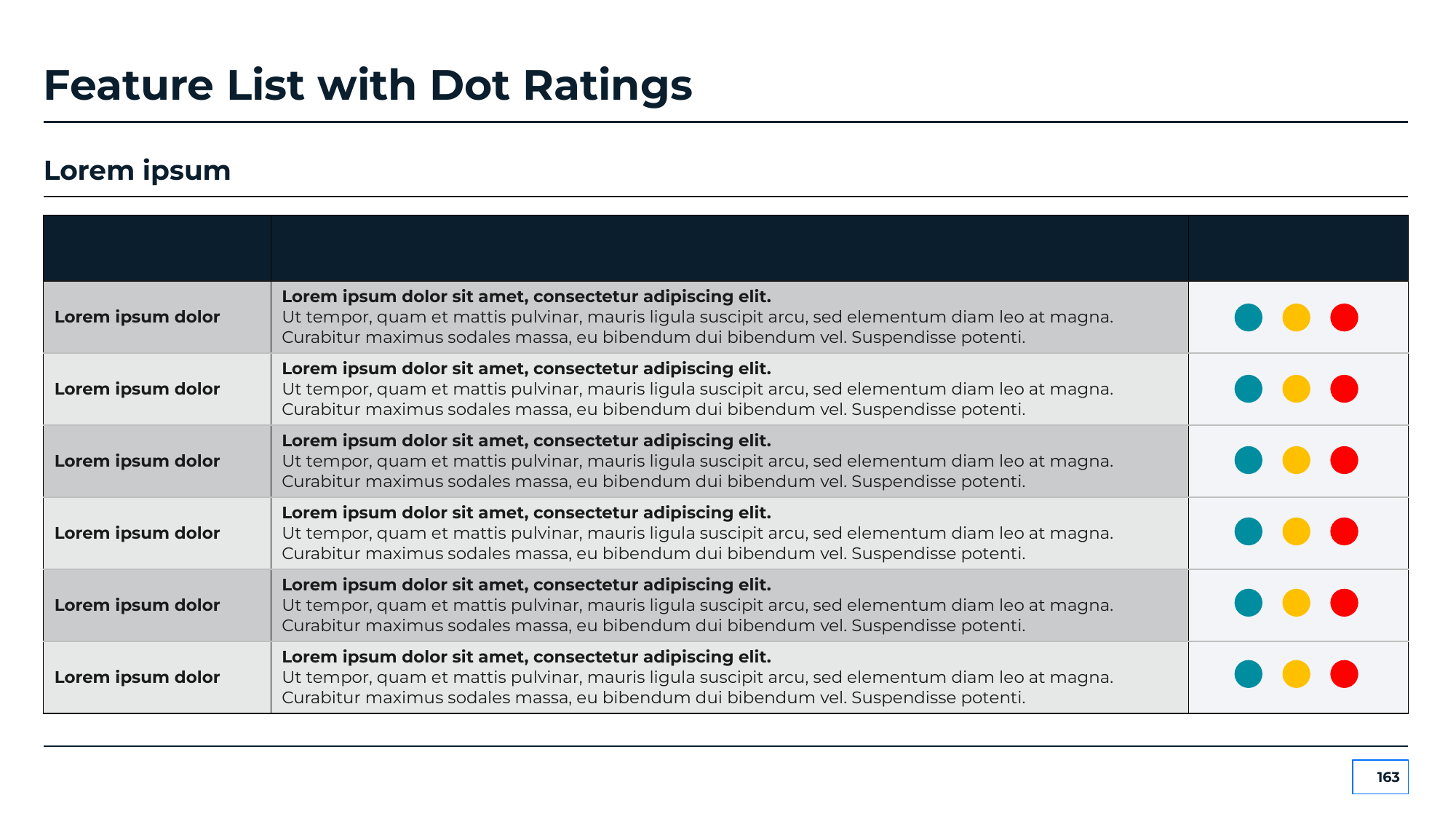

# Feature List with Dot Ratings
Lorem ipsum
| Lorem ipsum dolor | Lorem ipsum dolor | Lorem ipsum dolor |
| --- | --- | --- |
| Lorem ipsum dolor | Lorem ipsum dolor sit amet, consectetur adipiscing elit. Ut tempor, quam et mattis pulvinar, mauris ligula suscipit arcu, sed elementum diam leo at magna. Curabitur maximus sodales massa, eu bibendum dui bibendum vel. Suspendisse potenti. |  |
| Lorem ipsum dolor | Lorem ipsum dolor sit amet, consectetur adipiscing elit. Ut tempor, quam et mattis pulvinar, mauris ligula suscipit arcu, sed elementum diam leo at magna. Curabitur maximus sodales massa, eu bibendum dui bibendum vel. Suspendisse potenti. |  |
| Lorem ipsum dolor | Lorem ipsum dolor sit amet, consectetur adipiscing elit. Ut tempor, quam et mattis pulvinar, mauris ligula suscipit arcu, sed elementum diam leo at magna. Curabitur maximus sodales massa, eu bibendum dui bibendum vel. Suspendisse potenti. |  |
| Lorem ipsum dolor | Lorem ipsum dolor sit amet, consectetur adipiscing elit. Ut tempor, quam et mattis pulvinar, mauris ligula suscipit arcu, sed elementum diam leo at magna. Curabitur maximus sodales massa, eu bibendum dui bibendum vel. Suspendisse potenti. |  |
| Lorem ipsum dolor | Lorem ipsum dolor sit amet, consectetur adipiscing elit. Ut tempor, quam et mattis pulvinar, mauris ligula suscipit arcu, sed elementum diam leo at magna. Curabitur maximus sodales massa, eu bibendum dui bibendum vel. Suspendisse potenti. |  |
| Lorem ipsum dolor | Lorem ipsum dolor sit amet, consectetur adipiscing elit. Ut tempor, quam et mattis pulvinar, mauris ligula suscipit arcu, sed elementum diam leo at magna. Curabitur maximus sodales massa, eu bibendum dui bibendum vel. Suspendisse potenti. |  |

163